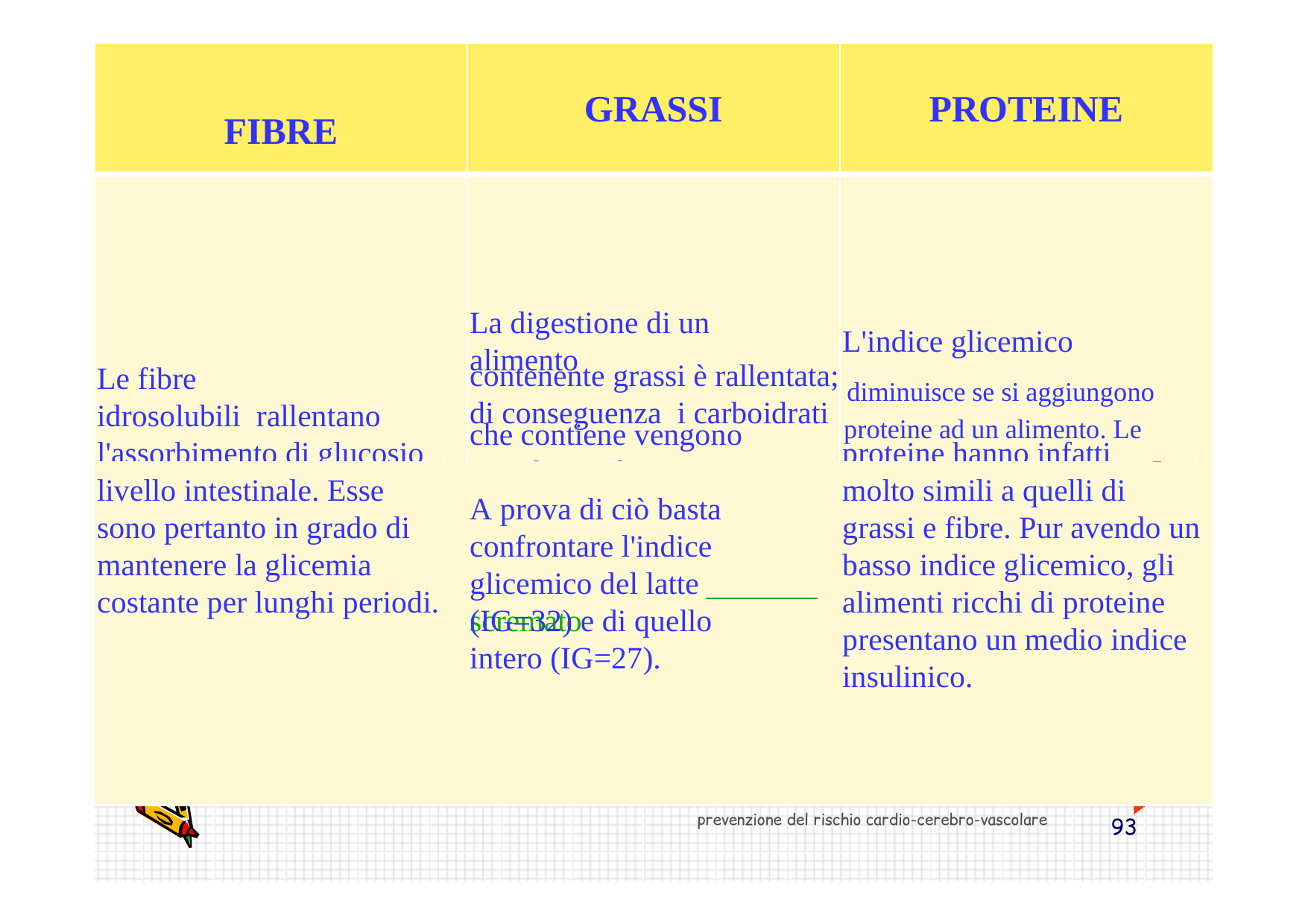

# GRASSI

PROTEINE

FIBRE

Provincia Milano 1

La digestione di un alimento
L'indice glicemico

contenente grassi è rallentata; diminuisce se si aggiungono
Le fibre
idrosolubili  rallentano l'assorbimento di glucosio a
di conseguenza  i carboidrati	proteine ad un alimento. Le
che contiene vengono assorbiti  più lentamente.
proteine hanno infatti effetti

livello intestinale. Esse sono pertanto in grado di mantenere la glicemia costante per lunghi periodi.
molto simili a quelli di grassi e fibre. Pur avendo un basso indice glicemico, gli alimenti ricchi di proteine presentano un medio indice insulinico.
A prova di ciò basta confrontare l'indice glicemico del latte scremato

(IG=32) e di quello intero (IG=27).

prevenzione del rischio cardio-cerebro-vascolare

93